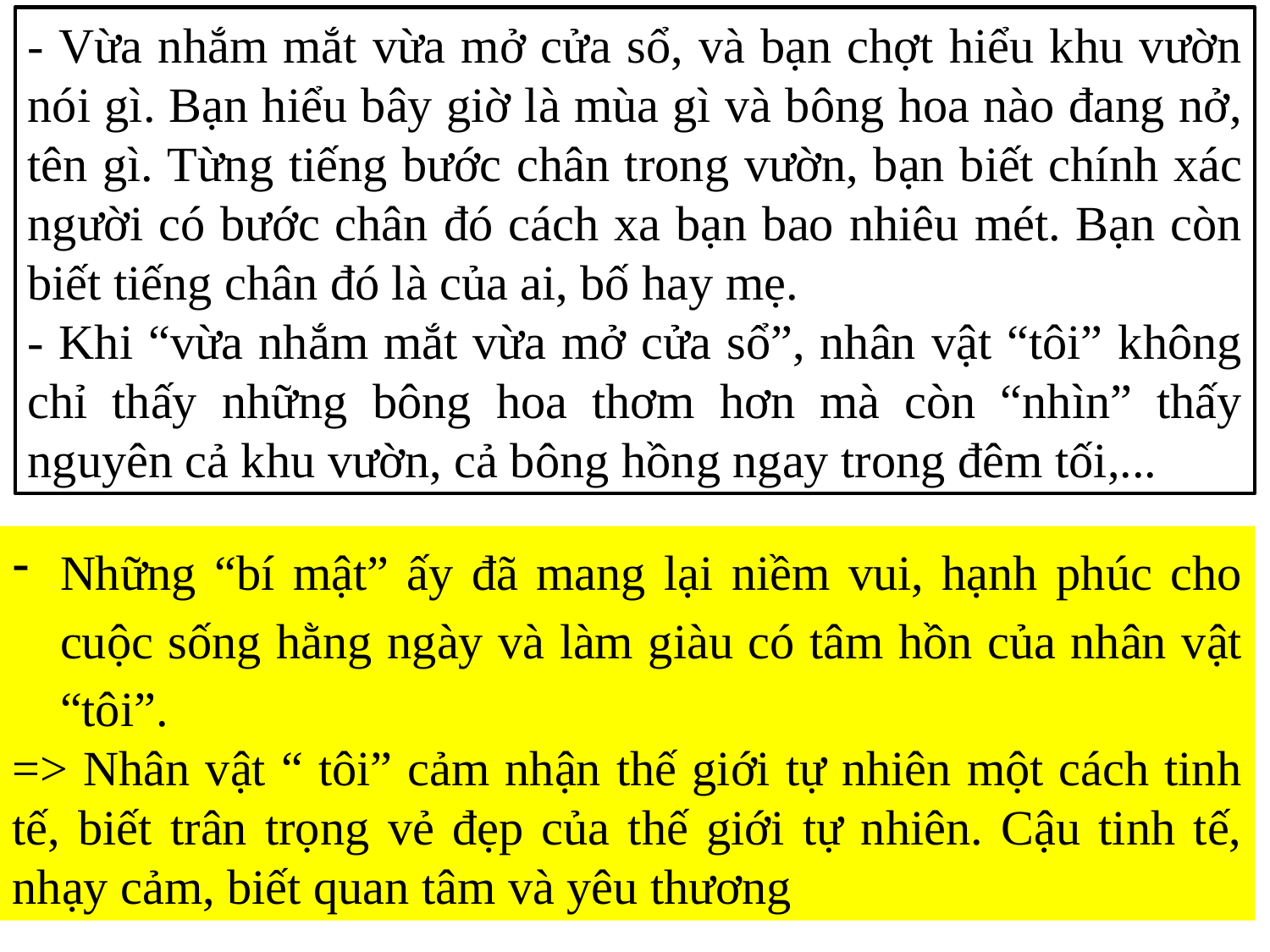

- Vừa nhắm mắt vừa mở cửa sổ, và bạn chợt hiểu khu vườn nói gì. Bạn hiểu bây giờ là mùa gì và bông hoa nào đang nở, tên gì. Từng tiếng bước chân trong vườn, bạn biết chính xác người có bước chân đó cách xa bạn bao nhiêu mét. Bạn còn biết tiếng chân đó là của ai, bố hay mẹ.
- Khi “vừa nhắm mắt vừa mở cửa sổ”, nhân vật “tôi” không chỉ thấy những bông hoa thơm hơn mà còn “nhìn” thấy nguyên cả khu vườn, cả bông hồng ngay trong đêm tối,...
Những “bí mật” ấy đã mang lại niềm vui, hạnh phúc cho cuộc sống hằng ngày và làm giàu có tâm hồn của nhân vật “tôi”.
=> Nhân vật “ tôi” cảm nhận thế giới tự nhiên một cách tinh tế, biết trân trọng vẻ đẹp của thế giới tự nhiên. Cậu tinh tế, nhạy cảm, biết quan tâm và yêu thương